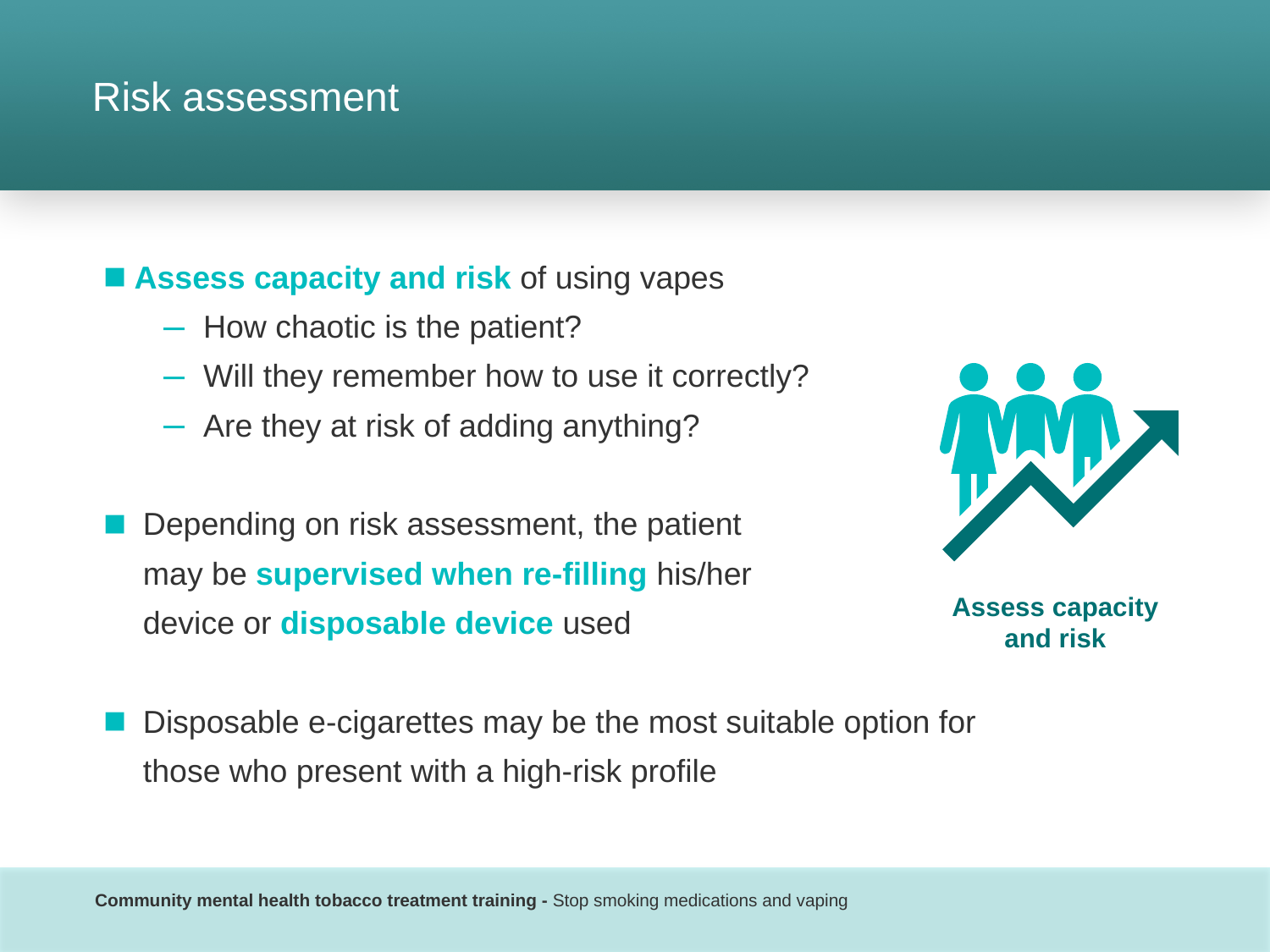

# Risk assessment
Assess capacity and risk of using vapes
How chaotic is the patient?
Will they remember how to use it correctly?
Are they at risk of adding anything?

Depending on risk assessment, the patient
may be supervised when re-filling his/her
device or disposable device used

Disposable e-cigarettes may be the most suitable option for those who present with a high-risk profile

Assess capacity
and risk
Community mental health tobacco treatment training - Stop smoking medications and vaping